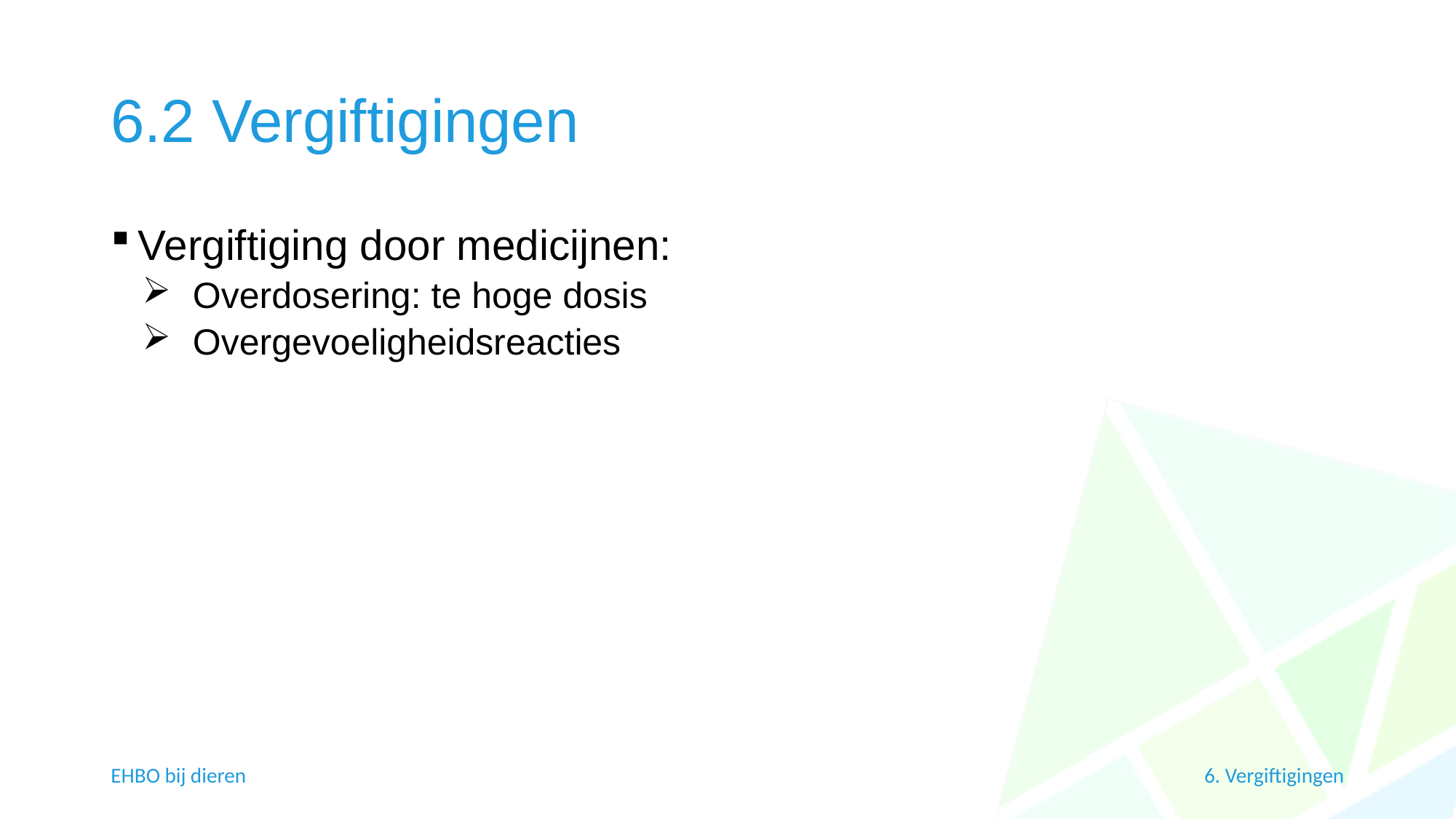

# 6.2 Vergiftigingen
Vergiftiging door medicijnen:
Overdosering: te hoge dosis
Overgevoeligheidsreacties
EHBO bij dieren
6. Vergiftigingen